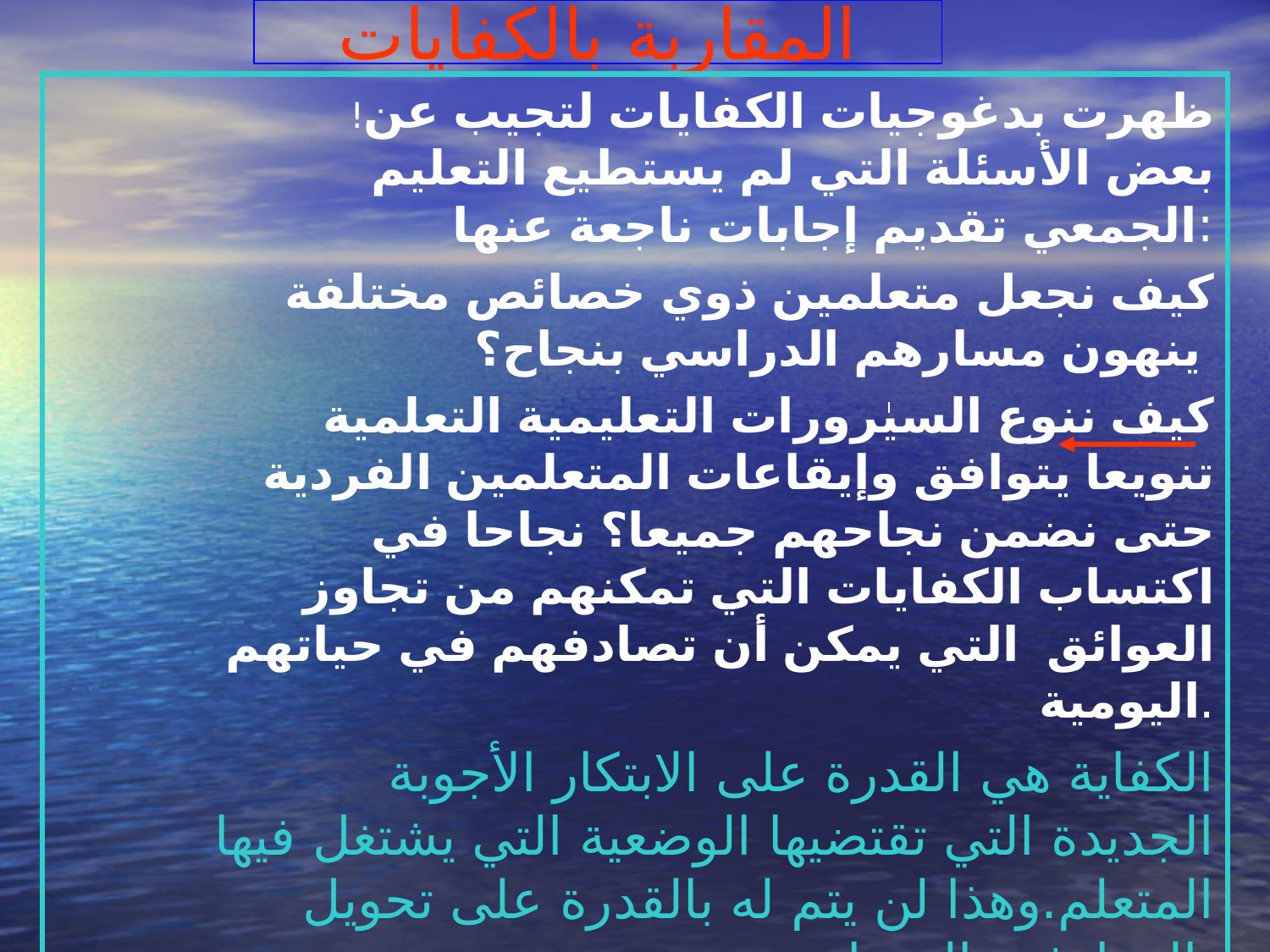

# المقاربة بالكفايات
       !ظهرت بدغوجيات الكفايات لتجيب عن بعض الأسئلة التي لم يستطيع التعليم الجمعي تقديم إجابات ناجعة عنها:
كيف نجعل متعلمين ذوي خصائص مختلفة ينهون مسارهم الدراسي بنجاح؟
كيف ننوع السيرورات التعليمية التعلمية تنويعا يتوافق وإيقاعات المتعلمين الفردية حتى نضمن نجاحهم جميعا؟ نجاحا في اكتساب الكفايات التي تمكنهم من تجاوز العوائق  التي يمكن أن تصادفهم في حياتهم اليومية.
                  الكفاية هي القدرة على الابتكار الأجوبة الجديدة التي تقتضيها الوضعية التي يشتغل فيها المتعلم.وهذا لن يتم له بالقدرة على تحويل المعارف والقدرات
ن وإنما بالقدرة على حشد ما يلائم منها هذه الوضعية الجديدة بدراي،و بدالك تلغي فكرة مراكمة المعارف المعزولة،مما يؤدي بالتلاميذ الذين تعودوا على هذا نمط من التعلم على عدم القدرة على الربط بين المكتسبات